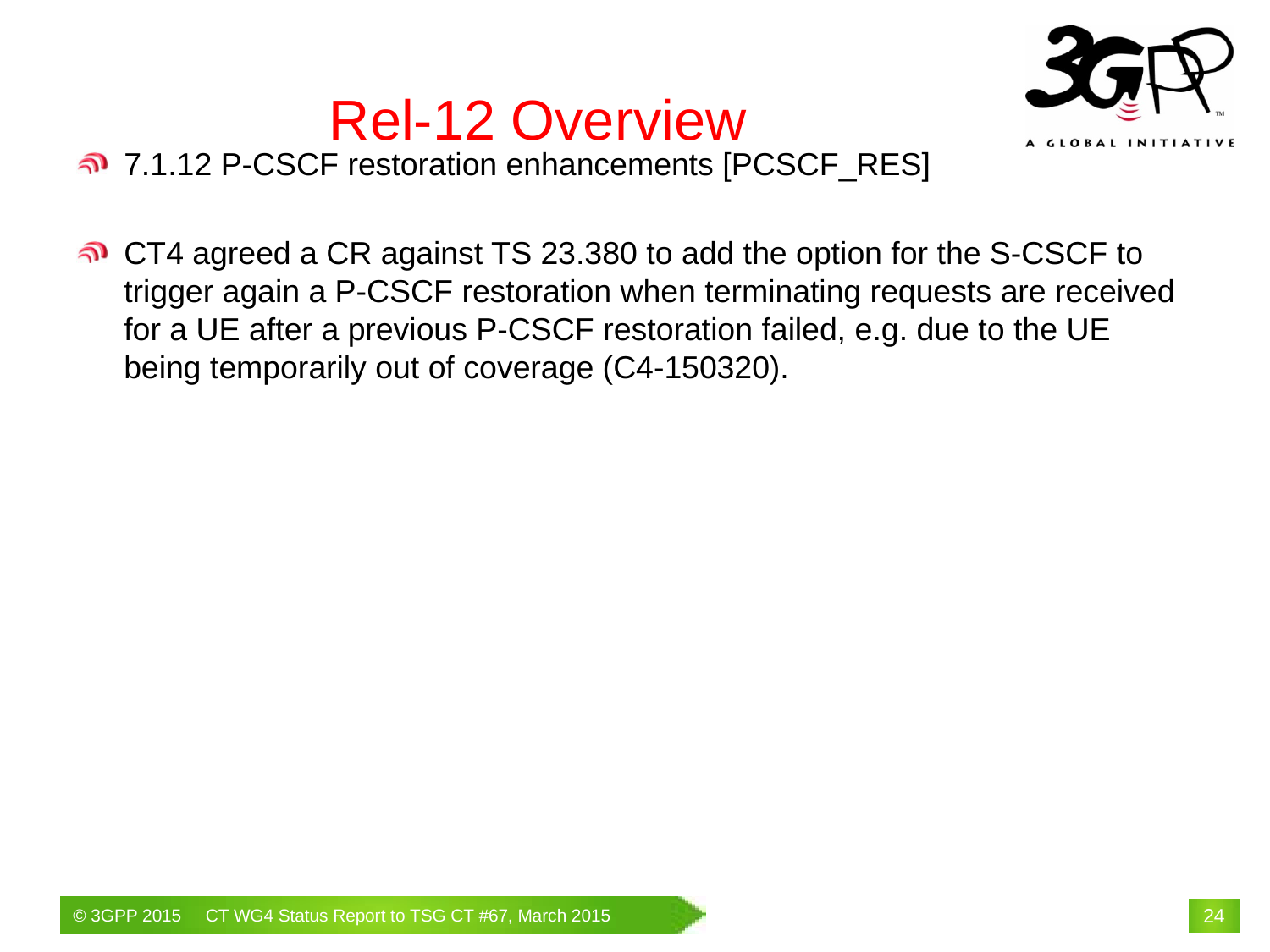

# Rel-12 Overview
7.1.12 P-CSCF restoration enhancements [PCSCF_RES]

CT4 agreed a CR against TS 23.380 to add the option for the S-CSCF to trigger again a P-CSCF restoration when terminating requests are received for a UE after a previous P-CSCF restoration failed, e.g. due to the UE being temporarily out of coverage (C4-150320).